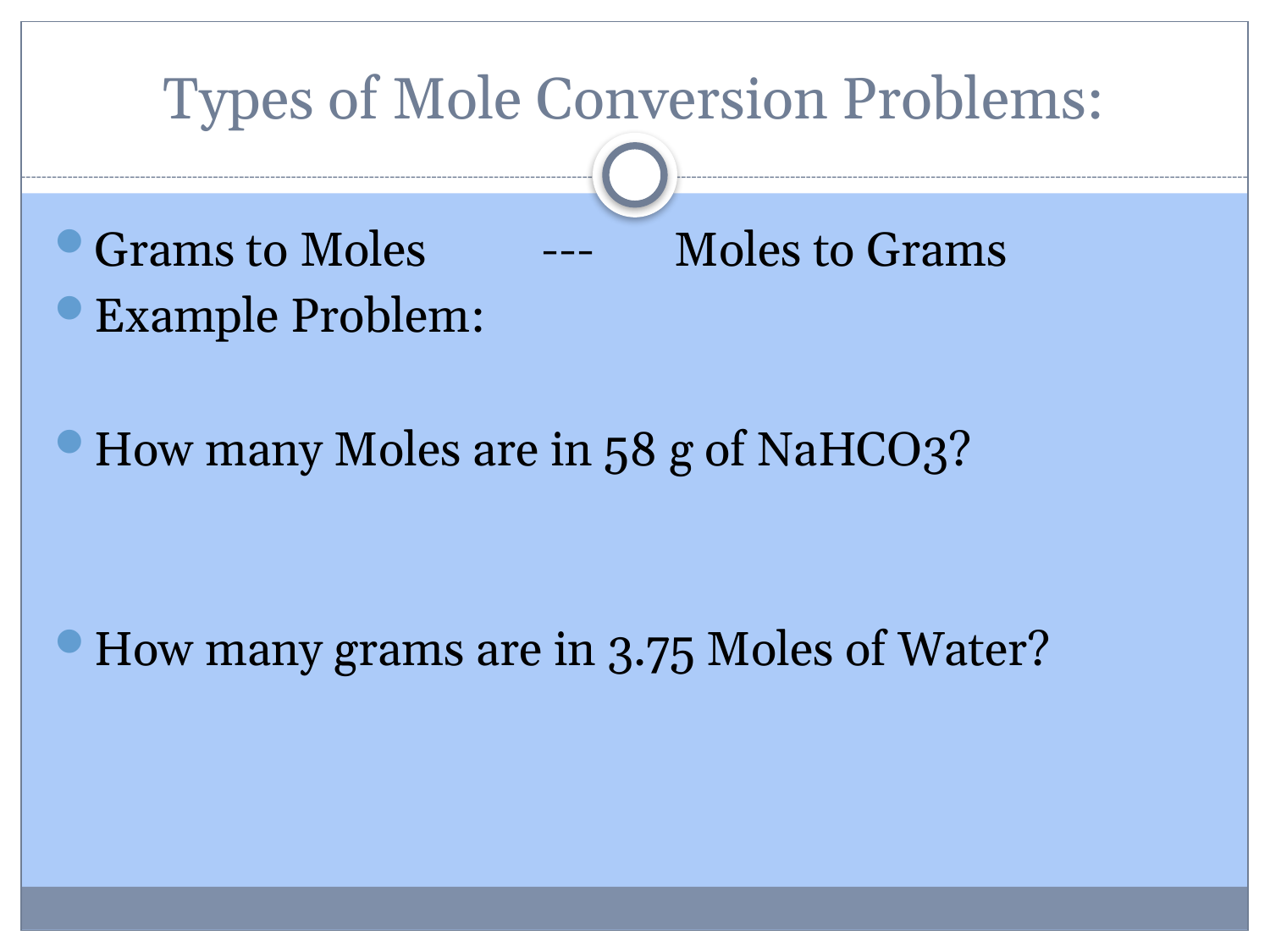

# Types of Mole Conversion Problems:
Grams to Moles          ---       Moles to Grams
Example Problem:

How many Moles are in 58 g of NaHCO3?

How many grams are in 3.75 Moles of Water?